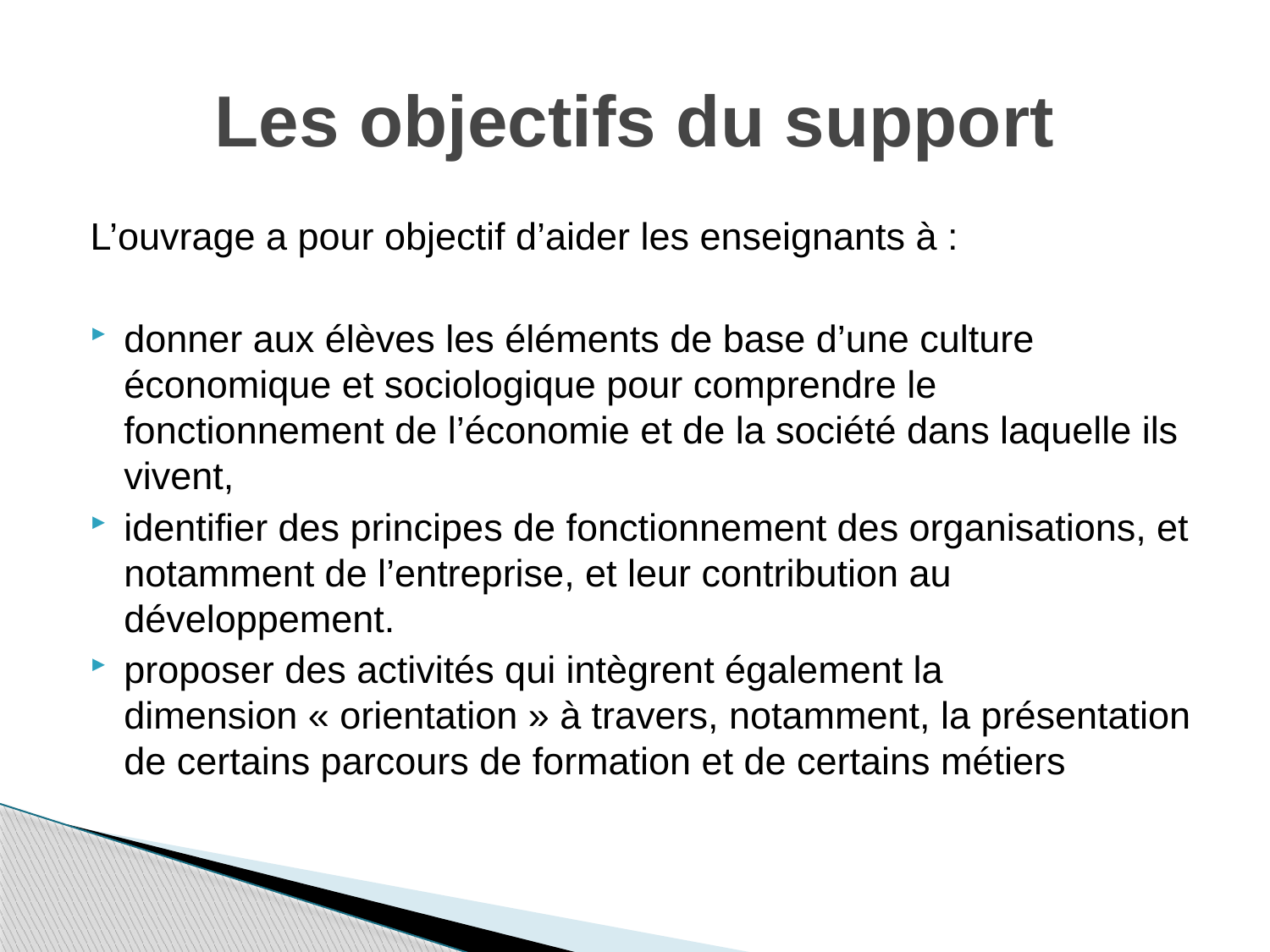

# Les objectifs du support
L’ouvrage a pour objectif d’aider les enseignants à :

donner aux élèves les éléments de base d’une culture économique et sociologique pour comprendre le fonctionnement de l’économie et de la société dans laquelle ils vivent,
identifier des principes de fonctionnement des organisations, et notamment de l’entreprise, et leur contribution au développement.
proposer des activités qui intègrent également la dimension « orientation » à travers, notamment, la présentation de certains parcours de formation et de certains métiers